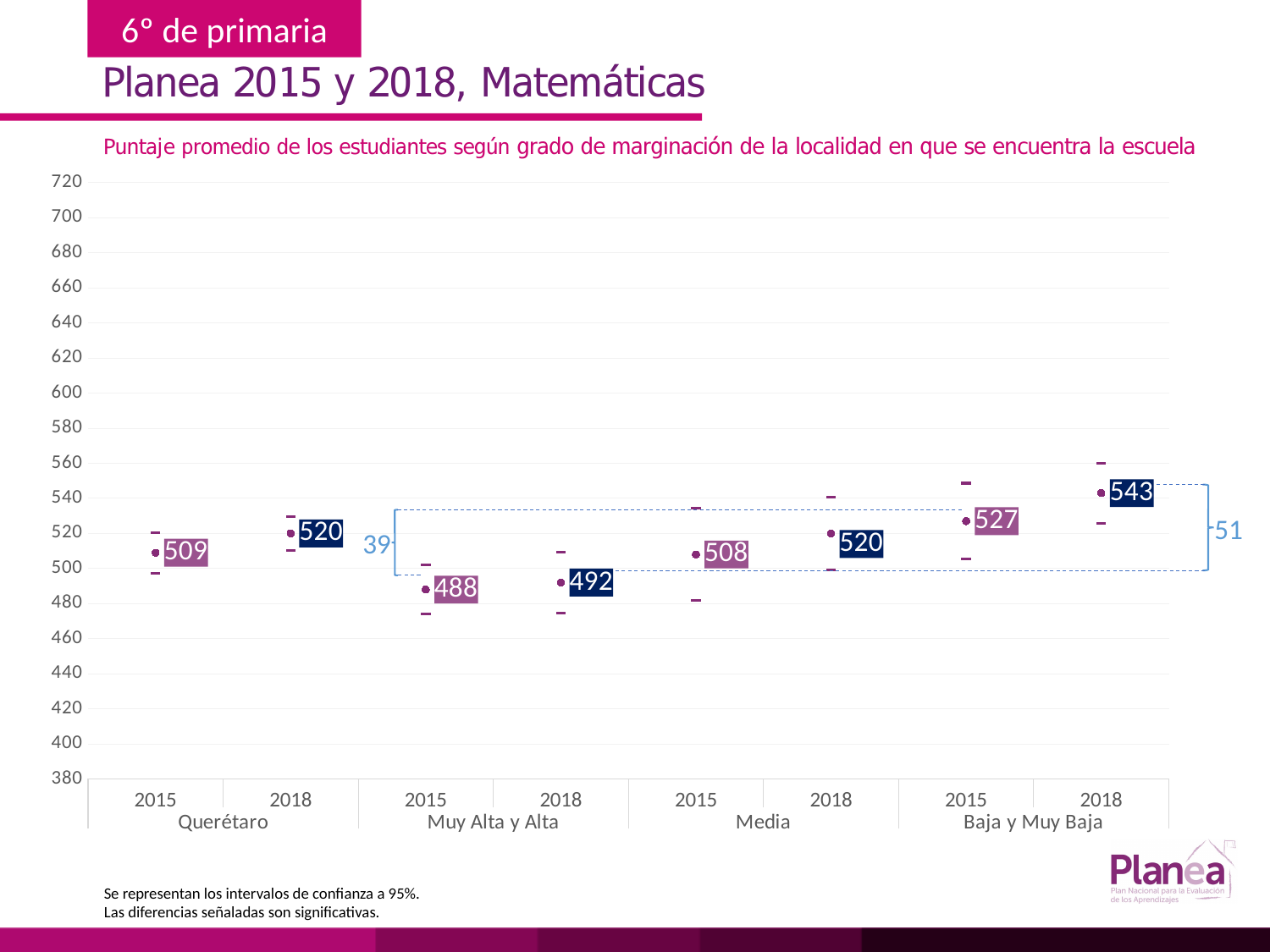

Planea 2015 y 2018, Matemáticas

Puntaje promedio de los estudiantes según grado de marginación de la localidad en que se encuentra la escuela

### Chart

| Category |  |  |  |
|---|---|---|---|
| 2015 | 497.458 | 520.542 | 509.0 |
| 2018 | 510.249 | 529.751 | 520.0 |
| 2015 | 473.871 | 502.129 | 488.0 |
| 2018 | 474.488 | 509.512 | 492.0 |
| 2015 | 481.732 | 534.268 | 508.0 |
| 2018 | 499.304 | 540.696 | 520.0 |
| 2015 | 505.309 | 548.691 | 527.0 |
| 2018 | 525.886 | 560.114 | 543.0 |
51

39
Se representan los intervalos de confianza a 95%.
Las diferencias señaladas son significativas.